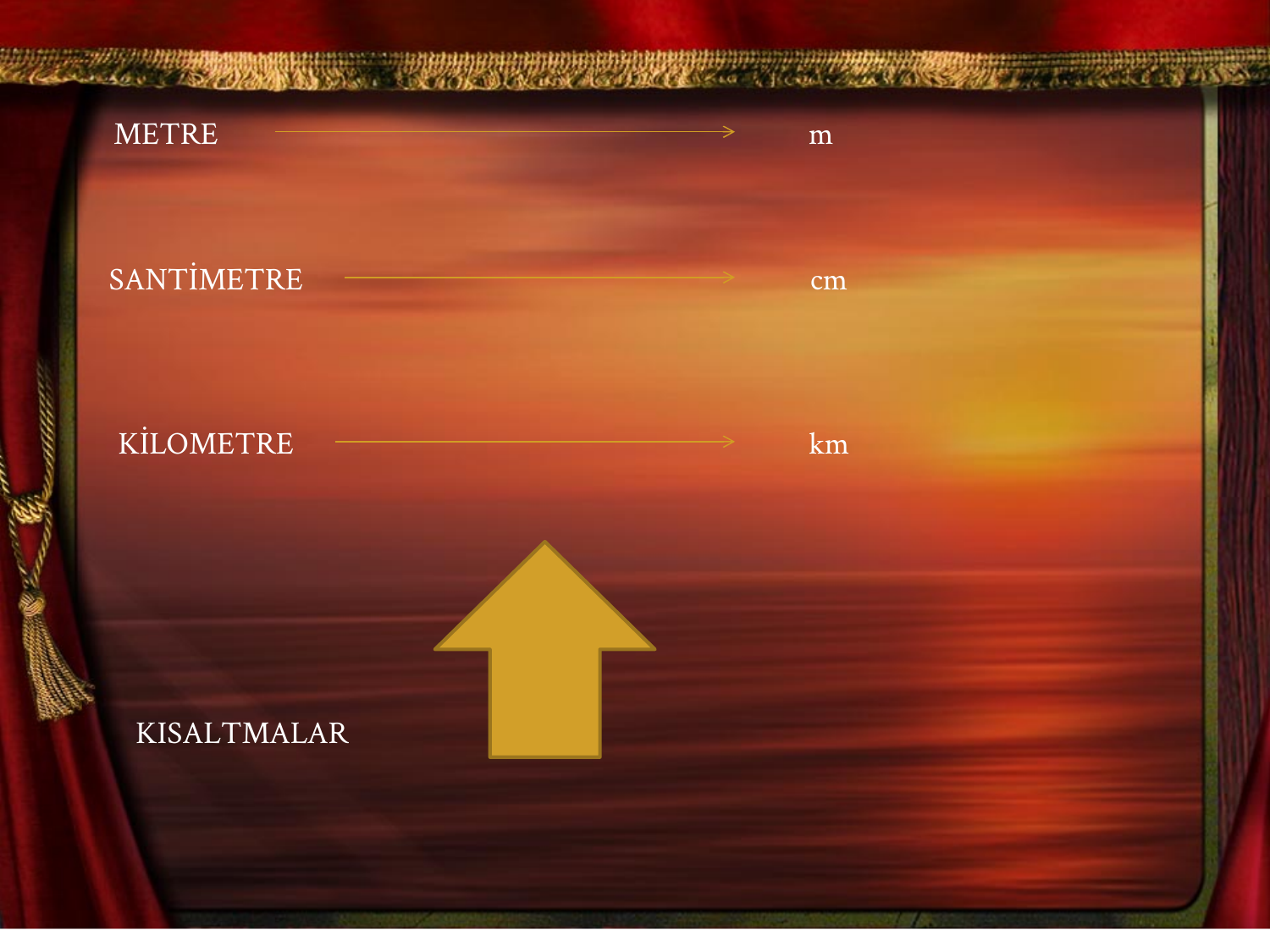

METRE
m
SANTİMETRE
cm
KİLOMETRE
km

KISALTMALAR